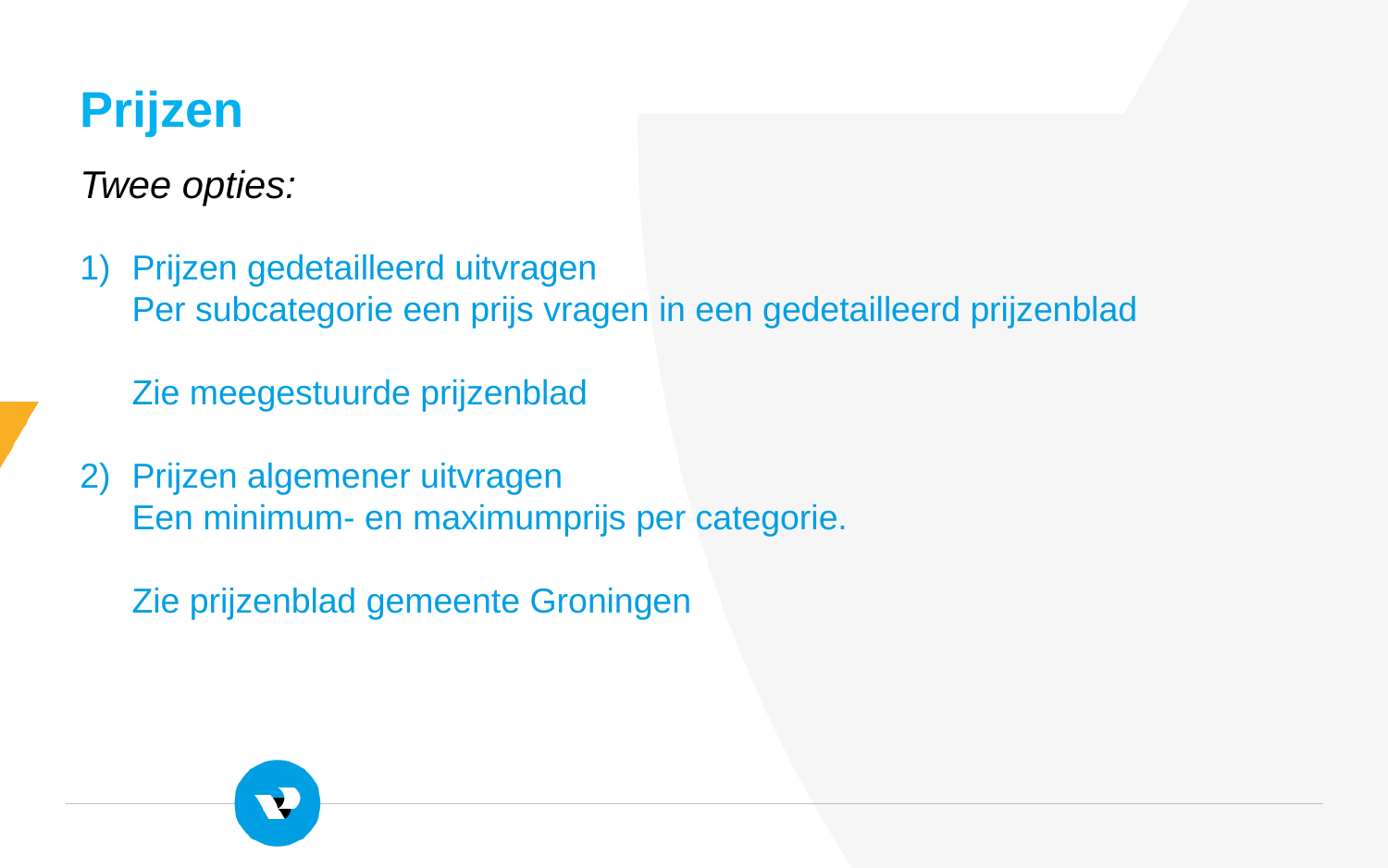

Prijzen
Twee opties:
Prijzen gedetailleerd uitvragen
Per subcategorie een prijs vragen in een gedetailleerd prijzenblad
Zie meegestuurde prijzenblad
Prijzen algemener uitvragen
Een minimum- en maximumprijs per categorie.
Zie prijzenblad gemeente Groningen